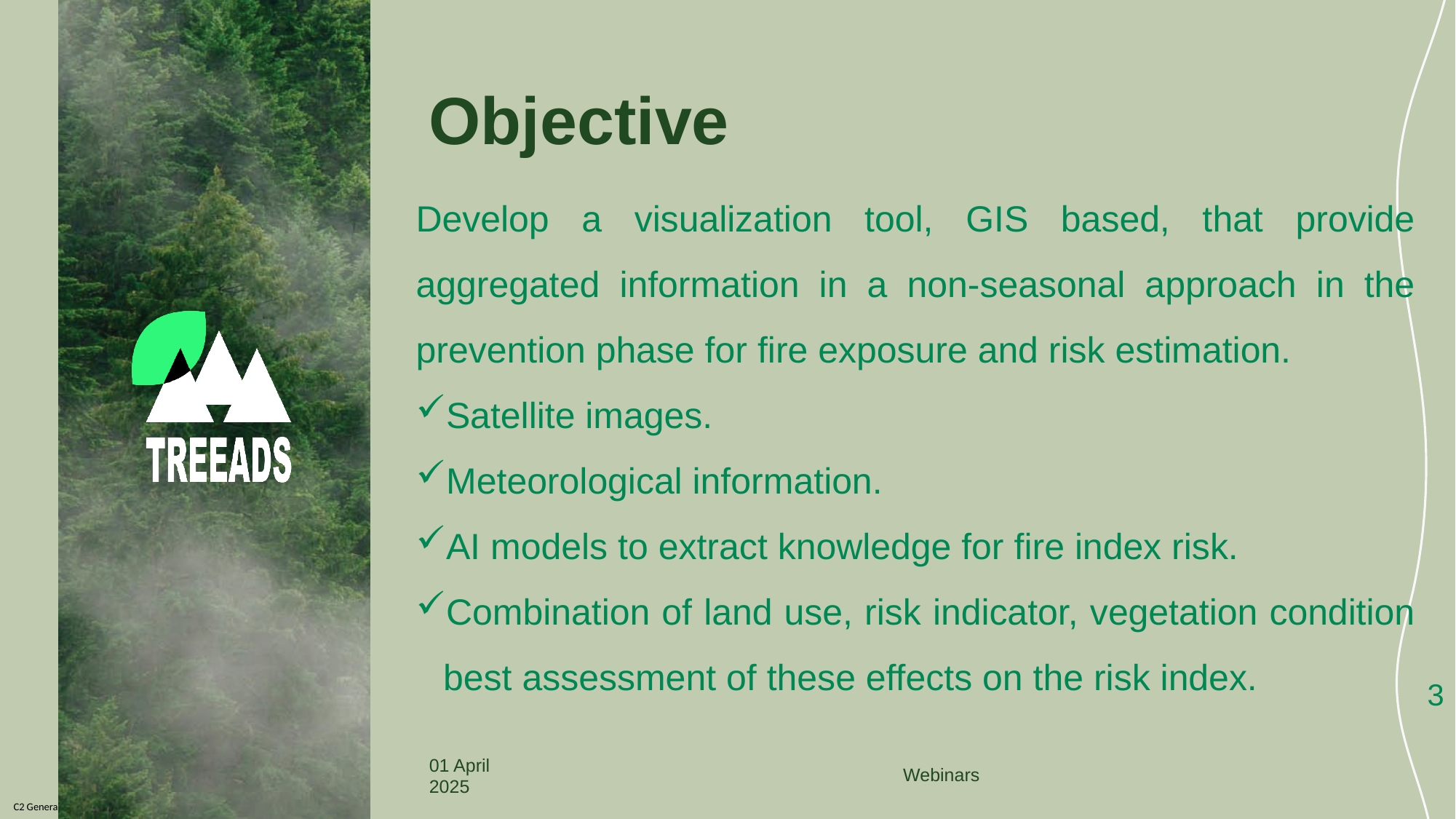

# Objective
Develop a visualization tool, GIS based, that provide aggregated information in a non-seasonal approach in the prevention phase for fire exposure and risk estimation.
Satellite images.
Meteorological information.
AI models to extract knowledge for fire index risk.
Combination of land use, risk indicator, vegetation condition best assessment of these effects on the risk index.

3
Webinars
01 April 2025